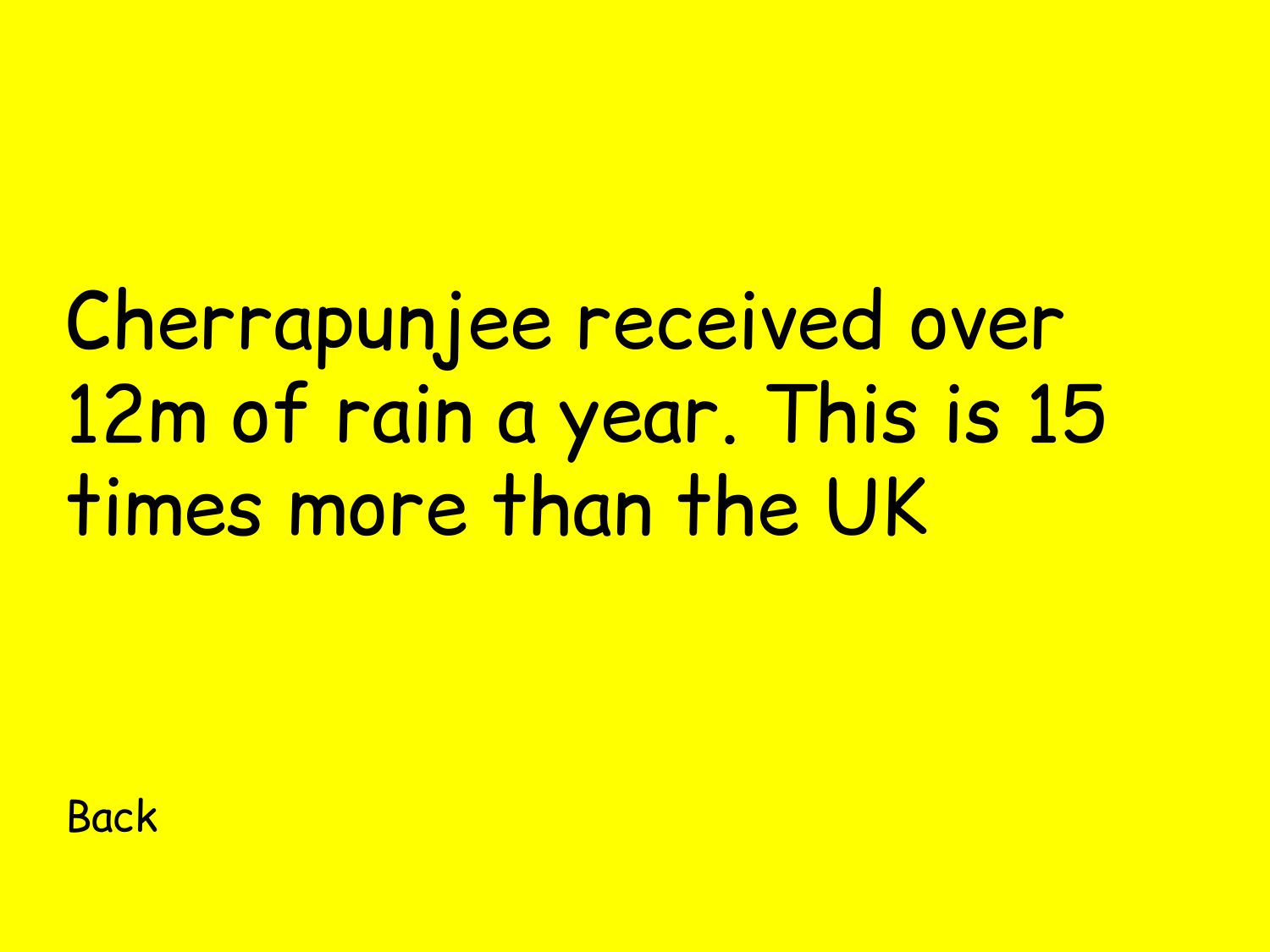

Cherrapunjee received over 12m of rain a year. This is 15 times more than the UK
Back